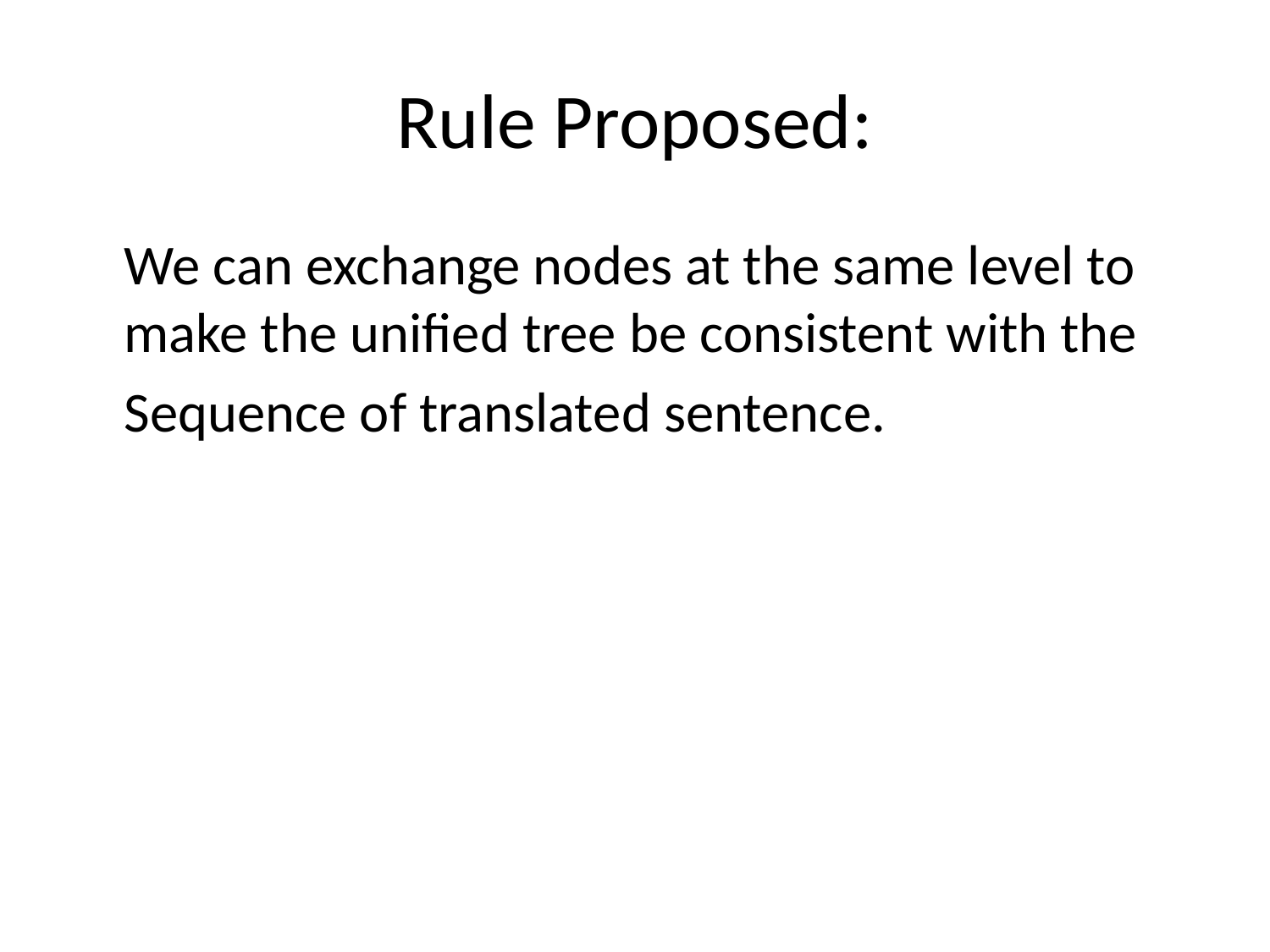

# Rule Proposed:
	We can exchange nodes at the same level to make the unified tree be consistent with the
	Sequence of translated sentence.